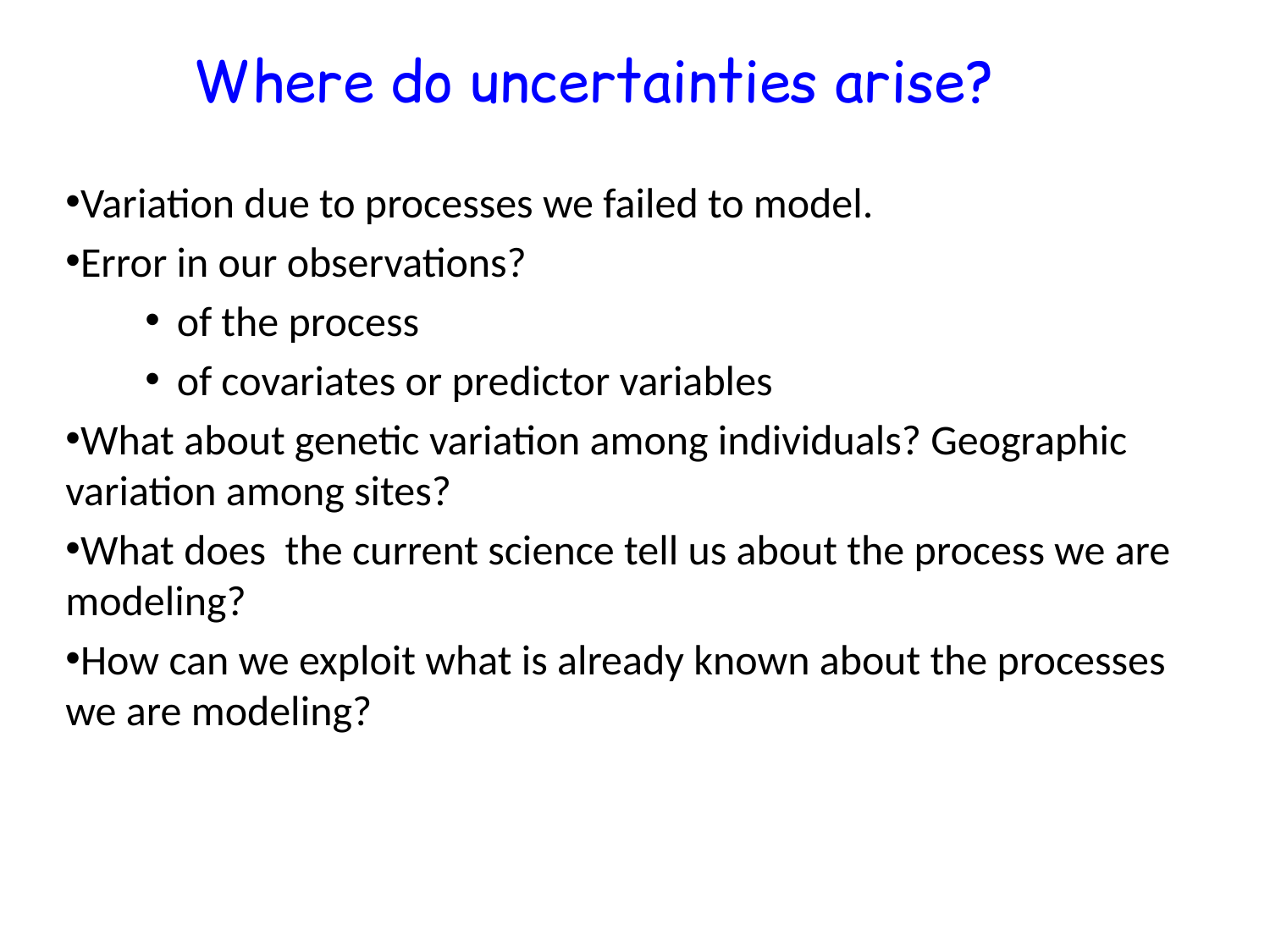

# Where do uncertainties arise?
Variation due to processes we failed to model.
Error in our observations?
of the process
of covariates or predictor variables
What about genetic variation among individuals? Geographic variation among sites?
What does  the current science tell us about the process we are modeling?
How can we exploit what is already known about the processes we are modeling?